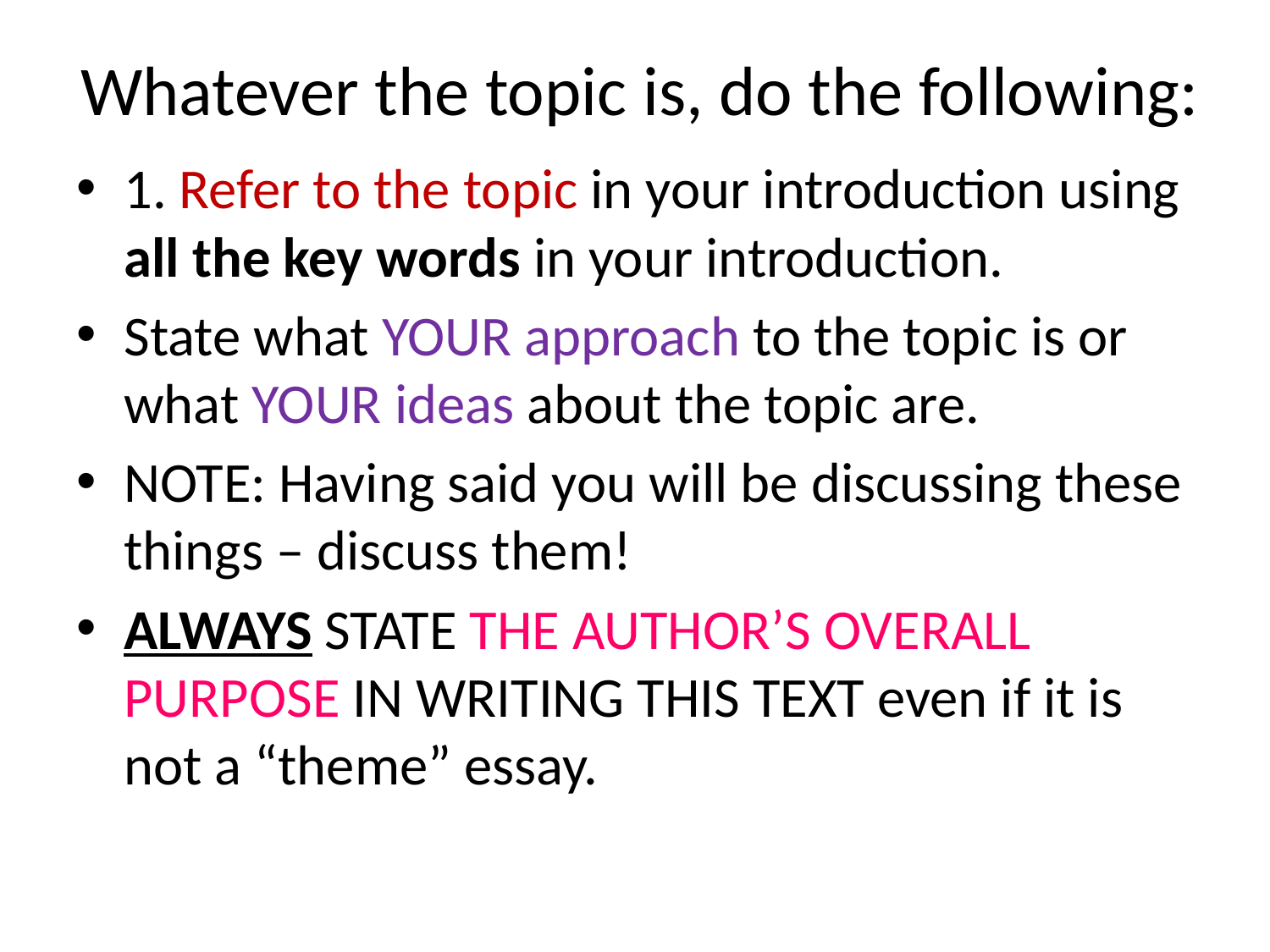

# Whatever the topic is, do the following:
1. Refer to the topic in your introduction using all the key words in your introduction.
State what YOUR approach to the topic is or what YOUR ideas about the topic are.
NOTE: Having said you will be discussing these things – discuss them!
ALWAYS STATE THE AUTHOR’S OVERALL PURPOSE IN WRITING THIS TEXT even if it is not a “theme” essay.